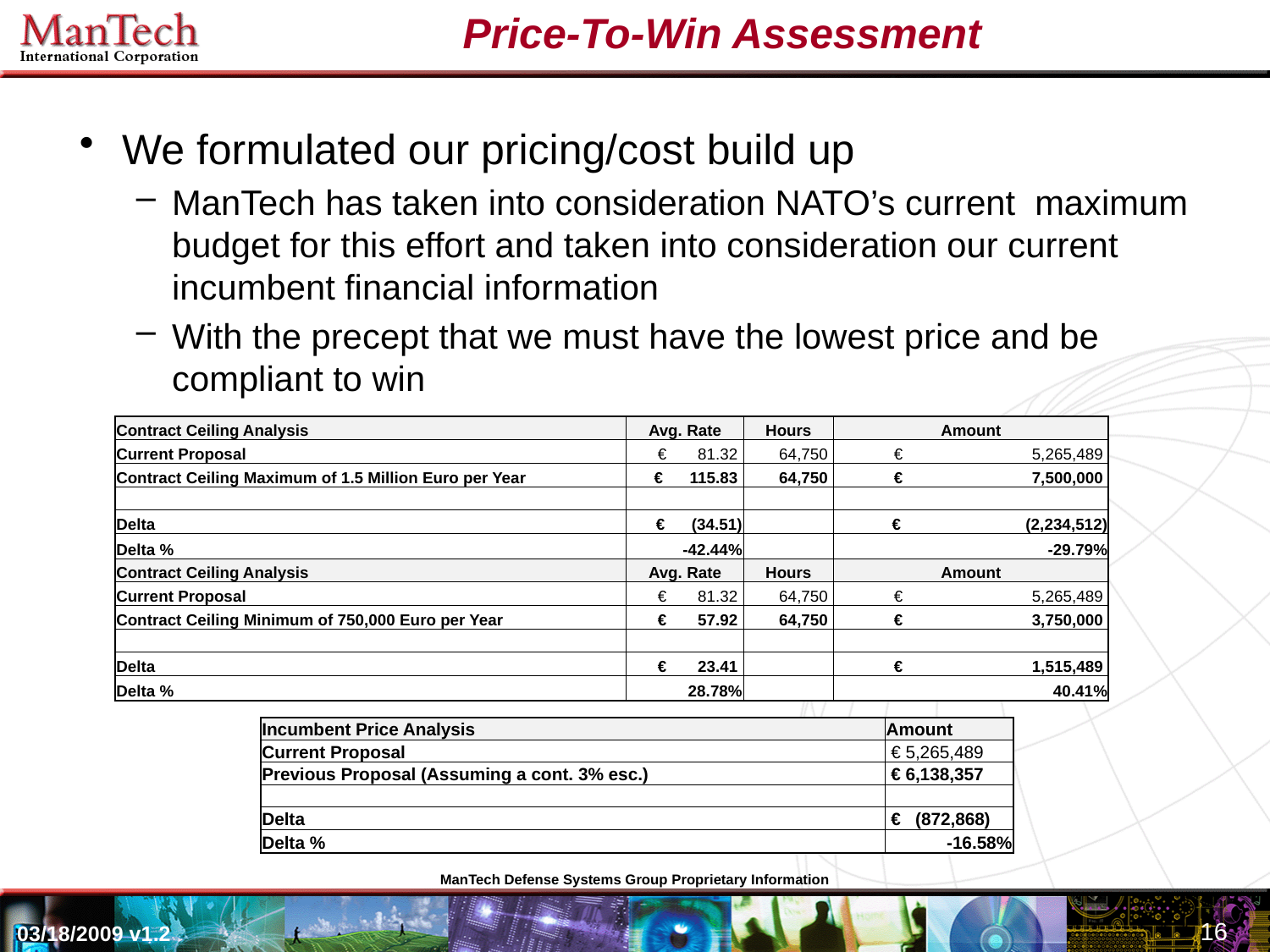

# Price-To-Win Assessment
We formulated our pricing/cost build up
ManTech has taken into consideration NATO’s current  maximum budget for this effort and taken into consideration our current incumbent financial information
With the precept that we must have the lowest price and be compliant to win

| Contract Ceiling Analysis | Avg. Rate | Hours | Amount |
| --- | --- | --- | --- |
| Current Proposal | € 81.32 | 64,750 | € 5,265,489 |
| Contract Ceiling Maximum of 1.5 Million Euro per Year | € 115.83 | 64,750 | € 7,500,000 |
|  |  |  |  |
| Delta | € (34.51) |  | € (2,234,512) |
| Delta % | -42.44% |  | -29.79% |
| Contract Ceiling Analysis | Avg. Rate | Hours | Amount |
| Current Proposal | € 81.32 | 64,750 | € 5,265,489 |
| Contract Ceiling Minimum of 750,000 Euro per Year | € 57.92 | 64,750 | € 3,750,000 |
|  |  |  |  |
| Delta | € 23.41 |  | € 1,515,489 |
| Delta % | 28.78% |  | 40.41% |
| Incumbent Price Analysis | Amount |
| --- | --- |
| Current Proposal | € 5,265,489 |
| Previous Proposal (Assuming a cont. 3% esc.) | € 6,138,357 |
|  |  |
| Delta | € (872,868) |
| Delta % | -16.58% |